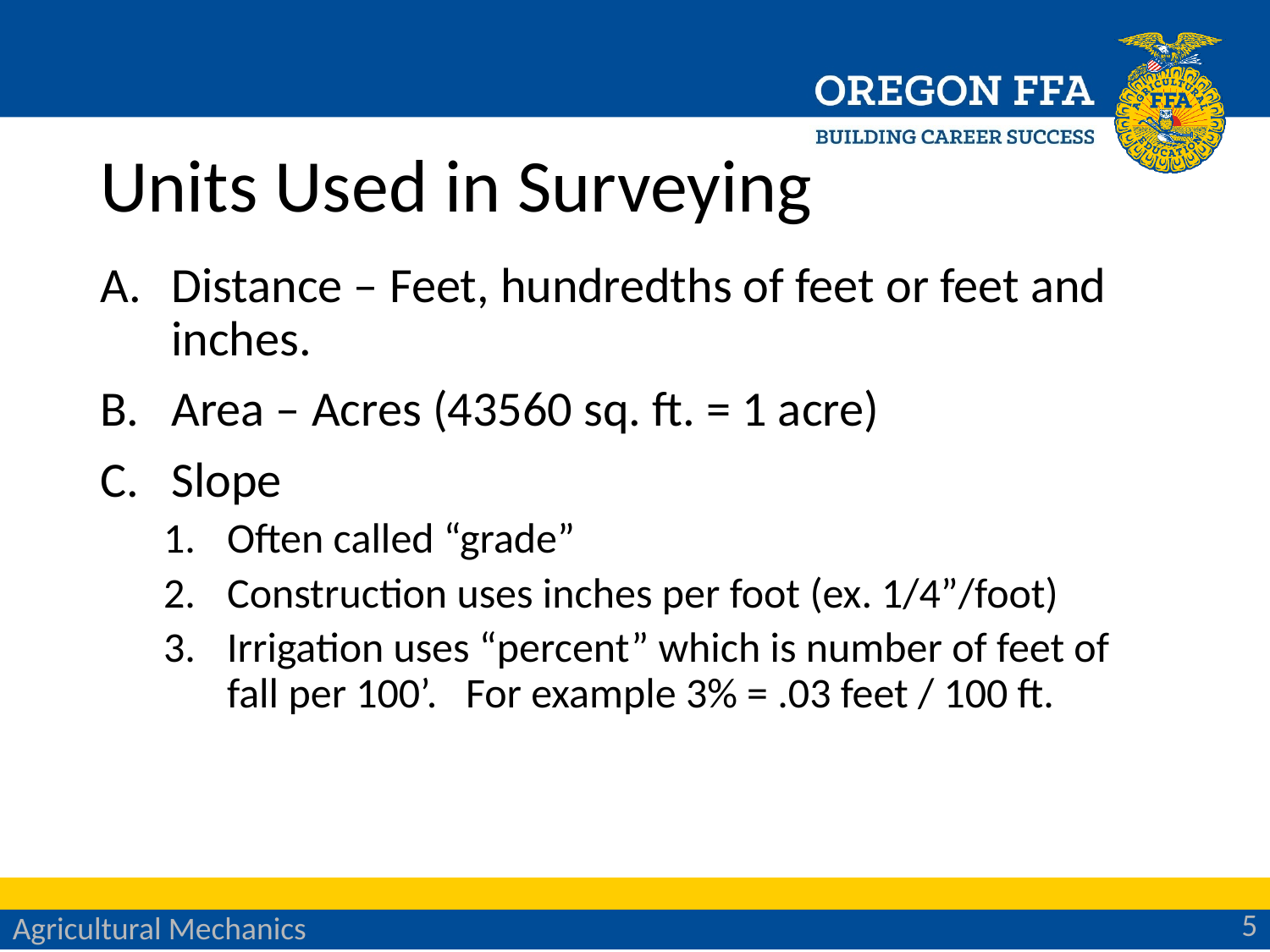

# Units Used in Surveying
Distance – Feet, hundredths of feet or feet and inches.
Area – Acres (43560 sq. ft. = 1 acre)
Slope
Often called “grade”
Construction uses inches per foot (ex. 1/4”/foot)
Irrigation uses “percent” which is number of feet of fall per 100’.   For example 3% = .03 feet / 100 ft.
5
Agricultural Mechanics